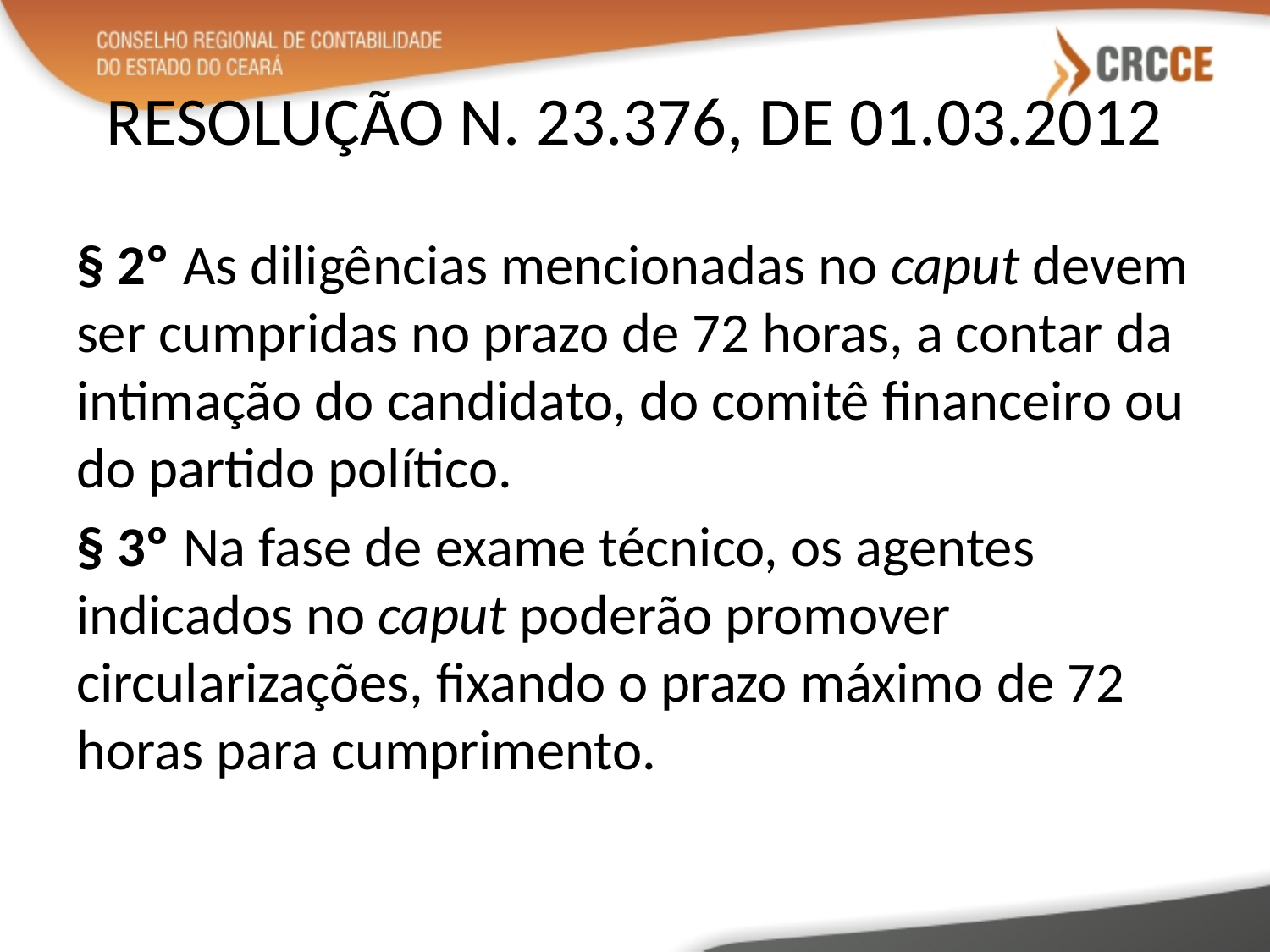

# RESOLUÇÃO N. 23.376, DE 01.03.2012
§ 2º As diligências mencionadas no caput devem ser cumpridas no prazo de 72 horas, a contar da intimação do candidato, do comitê financeiro ou do partido político.
§ 3º Na fase de exame técnico, os agentes indicados no caput poderão promover circularizações, fixando o prazo máximo de 72 horas para cumprimento.